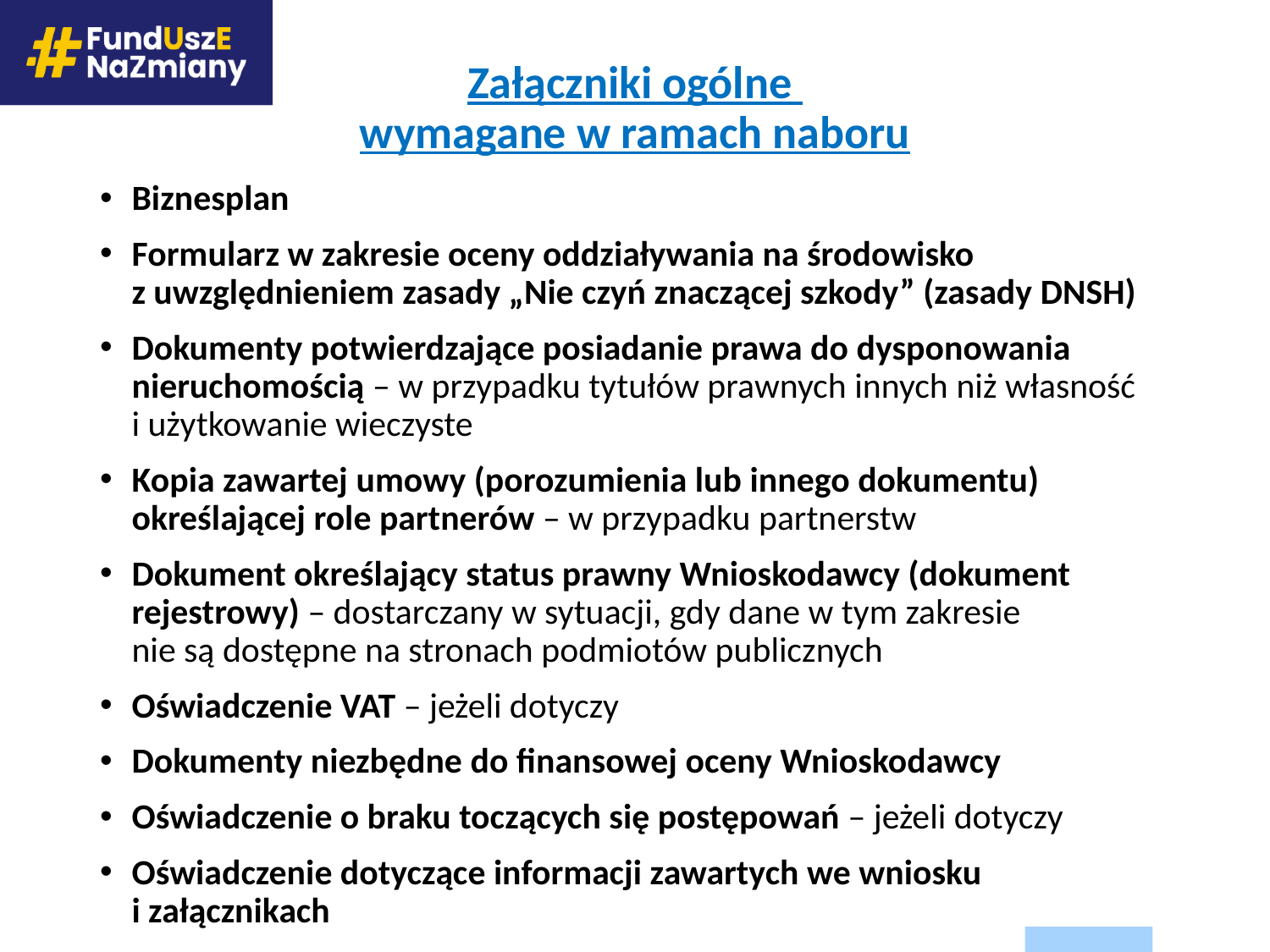

# Załączniki ogólne wymagane w ramach naboru
Biznesplan
Formularz w zakresie oceny oddziaływania na środowisko
z uwzględnieniem zasady „Nie czyń znaczącej szkody” (zasady DNSH)
Dokumenty potwierdzające posiadanie prawa do dysponowania nieruchomością – w przypadku tytułów prawnych innych niż własność
i użytkowanie wieczyste
Kopia zawartej umowy (porozumienia lub innego dokumentu) określającej role partnerów – w przypadku partnerstw
Dokument określający status prawny Wnioskodawcy (dokument rejestrowy) – dostarczany w sytuacji, gdy dane w tym zakresie
nie są dostępne na stronach podmiotów publicznych
Oświadczenie VAT – jeżeli dotyczy
Dokumenty niezbędne do finansowej oceny Wnioskodawcy
Oświadczenie o braku toczących się postępowań – jeżeli dotyczy
Oświadczenie dotyczące informacji zawartych we wniosku
i załącznikach